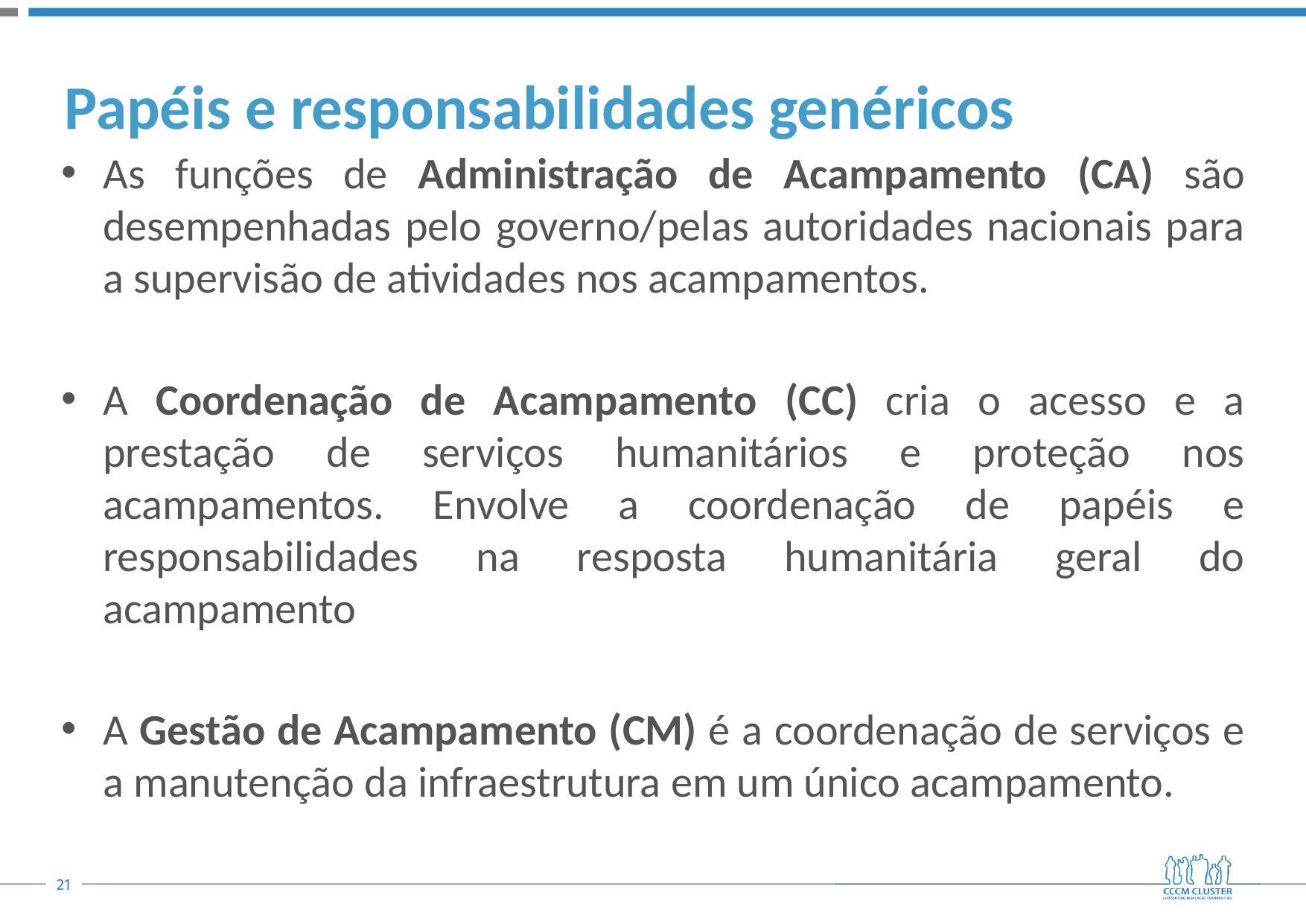

# Papéis e responsabilidades genéricos
As funções de Administração de Acampamento (CA) são desempenhadas pelo governo/pelas autoridades nacionais para a supervisão de atividades nos acampamentos.

A Coordenação de Acampamento (CC) cria o acesso e a prestação de serviços humanitários e proteção nos acampamentos. Envolve a coordenação de papéis e responsabilidades na resposta humanitária geral do acampamento

A Gestão de Acampamento (CM) é a coordenação de serviços e a manutenção da infraestrutura em um único acampamento.